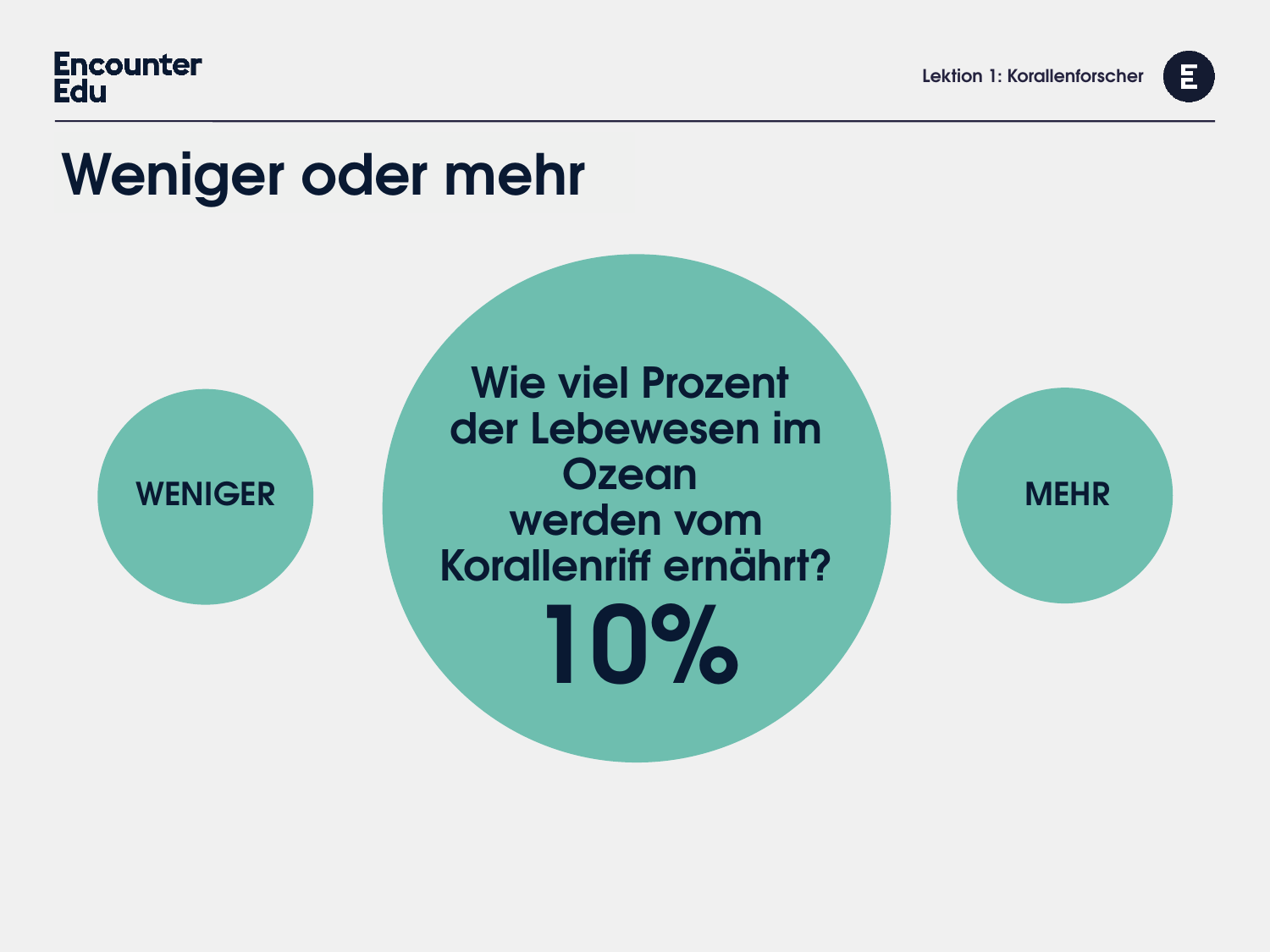

# Lektion 1: Korallenforscher
Weniger oder mehr
Wie viel Prozent
der Lebewesen im Ozean
werden vom Korallenriff ernährt?
WENIGER
MEHR

10%